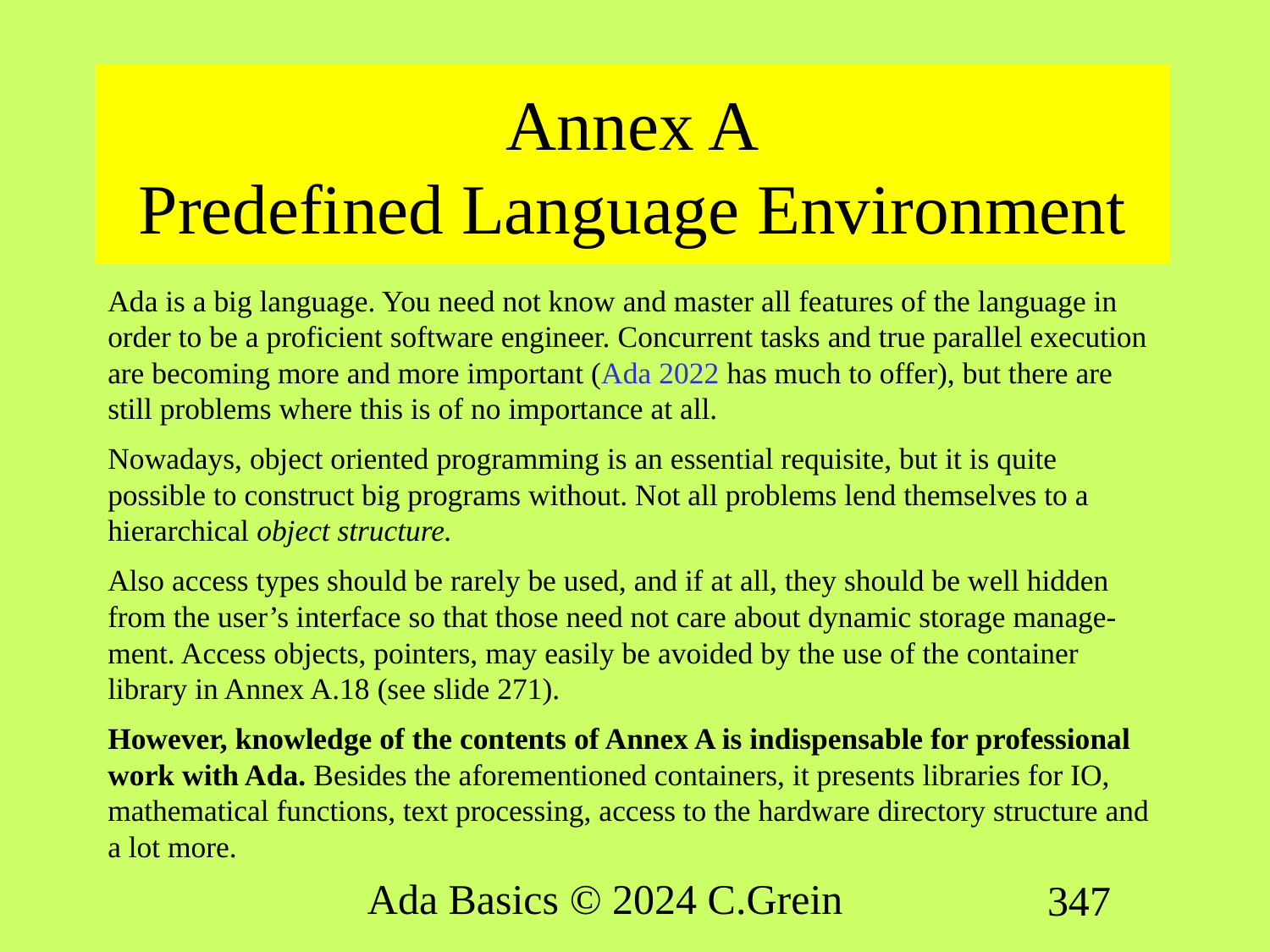

# Annex A Predefined Language Environment
Ada is a big language. You need not know and master all features of the language in order to be a proficient software engineer. Concurrent tasks and true parallel execution are becoming more and more important (Ada 2022 has much to offer), but there are still problems where this is of no importance at all.
Nowadays, object oriented programming is an essential requisite, but it is quite possible to construct big programs without. Not all problems lend themselves to a hierarchical object structure.
Also access types should be rarely be used, and if at all, they should be well hidden from the user’s interface so that those need not care about dynamic storage manage-ment. Access objects, pointers, may easily be avoided by the use of the container library in Annex A.18 (see slide 271).
However, knowledge of the contents of Annex A is indispensable for professional work with Ada. Besides the aforementioned containers, it presents libraries for IO, mathematical functions, text processing, access to the hardware directory structure and a lot more.
Ada Basics © 2024 C.Grein
347